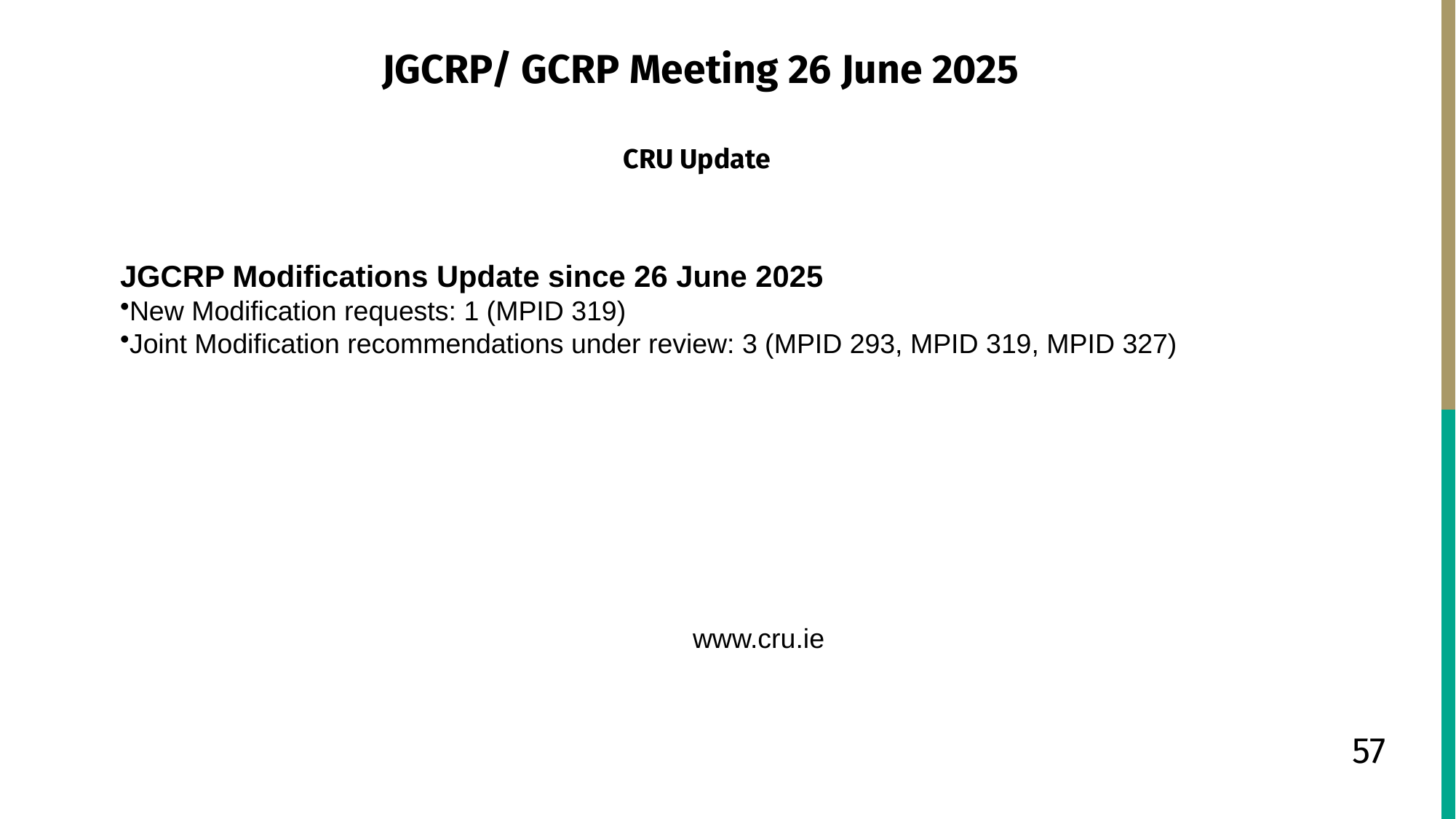

# JGCRP/ GCRP Meeting 26 June 2025
CRU Update
JGCRP Modifications Update since 26 June 2025
New Modification requests: 1 (MPID 319)
Joint Modification recommendations under review: 3 (MPID 293, MPID 319, MPID 327)

www.cru.ie

57